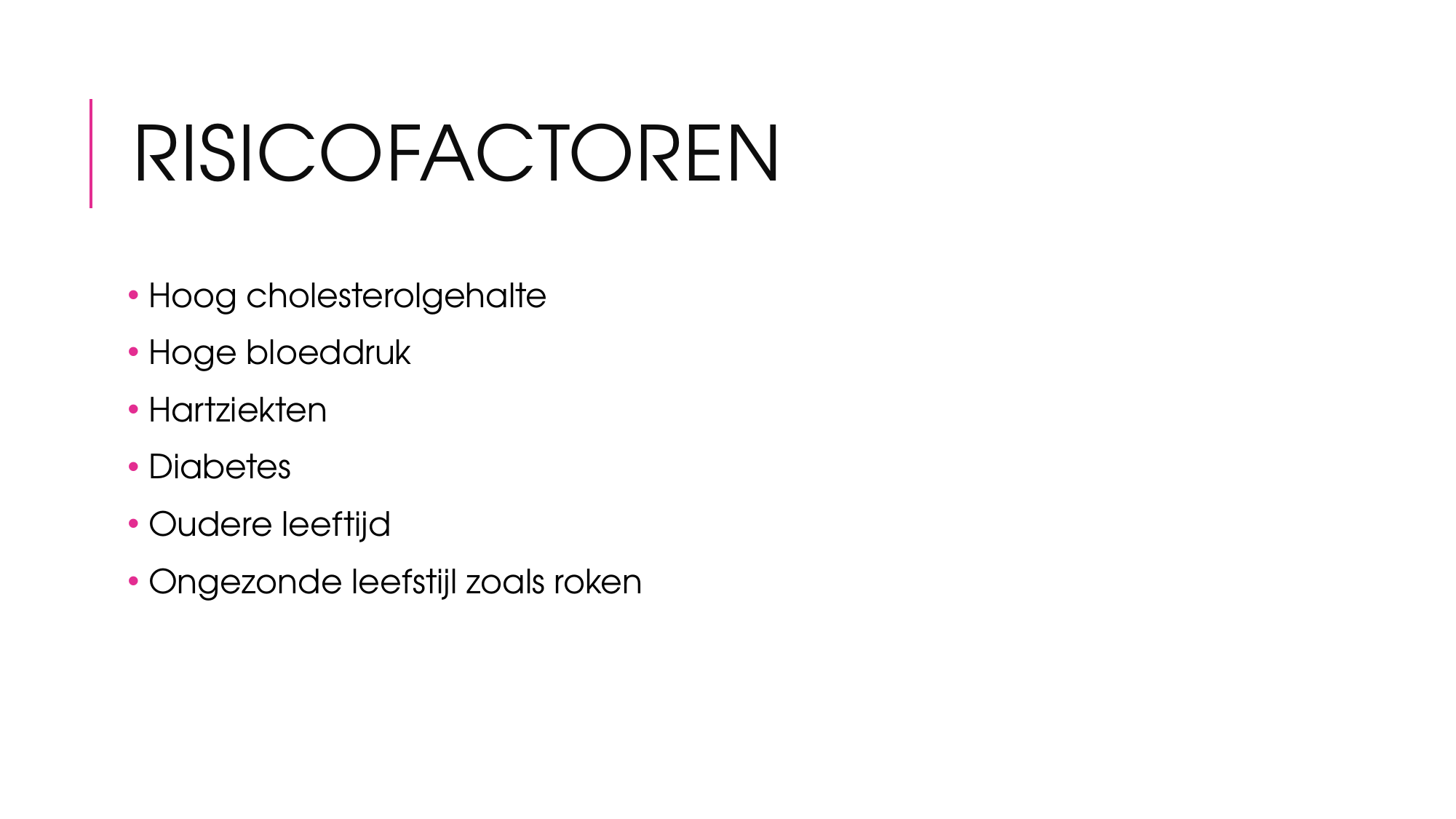

# risicofactoren
 Hoog cholesterolgehalte
 Hoge bloeddruk
 Hartziekten
 Diabetes
 Oudere leeftijd
 Ongezonde leefstijl zoals roken